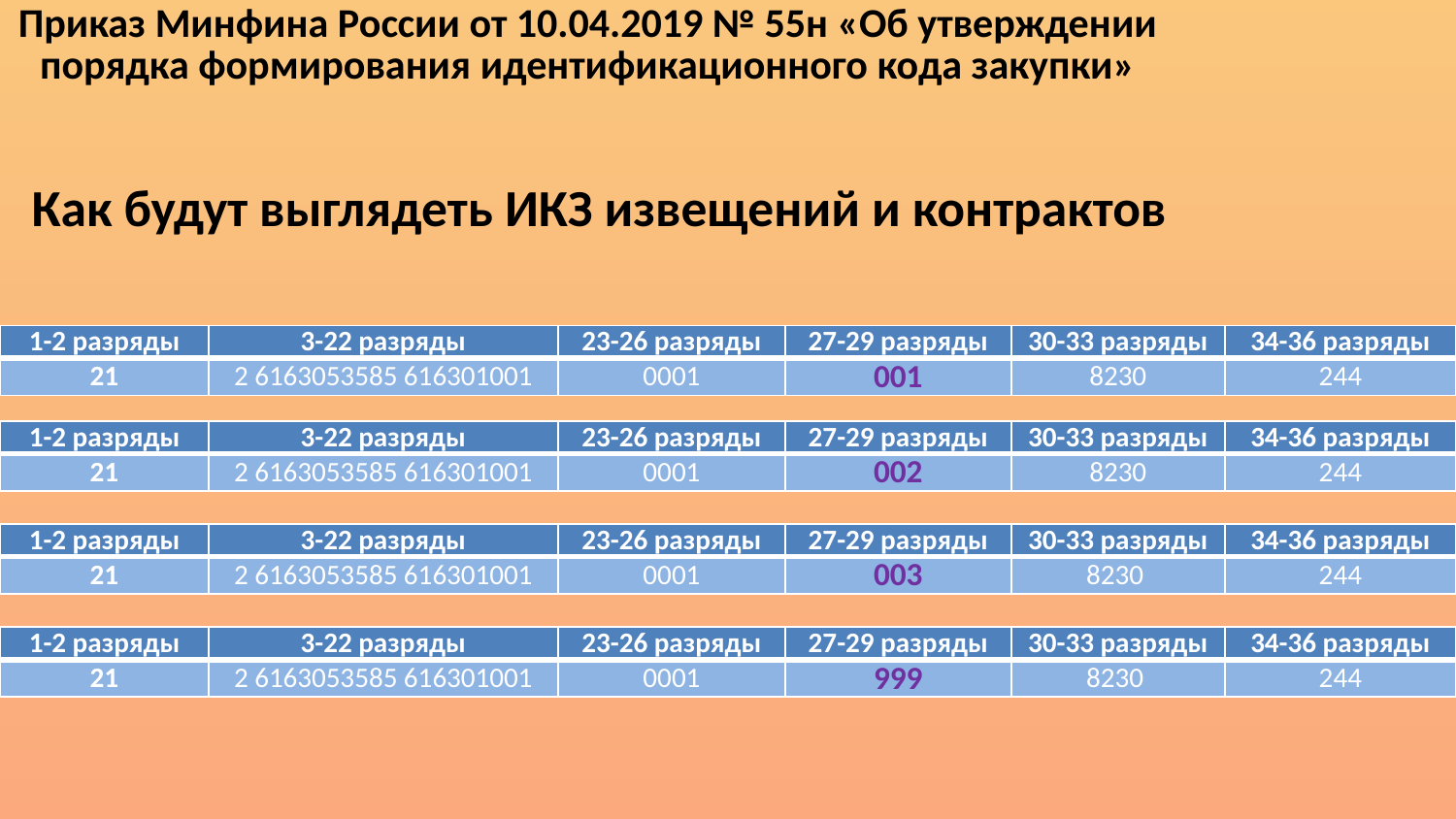

Приказ Минфина России от 10.04.2019 № 55н «Об утверждении порядка формирования идентификационного кода закупки»

Как будут выглядеть ИКЗ извещений и контрактов

| 1-2 разряды | 3-22 разряды | 23-26 разряды | 27-29 разряды | 30-33 разряды | 34-36 разряды |
| --- | --- | --- | --- | --- | --- |
| 21 | 2 6163053585 616301001 | 0001 | 001 | 8230 | 244 |
| 1-2 разряды | 3-22 разряды | 23-26 разряды | 27-29 разряды | 30-33 разряды | 34-36 разряды |
| --- | --- | --- | --- | --- | --- |
| 21 | 2 6163053585 616301001 | 0001 | 002 | 8230 | 244 |
| 1-2 разряды | 3-22 разряды | 23-26 разряды | 27-29 разряды | 30-33 разряды | 34-36 разряды |
| --- | --- | --- | --- | --- | --- |
| 21 | 2 6163053585 616301001 | 0001 | 003 | 8230 | 244 |
| 1-2 разряды | 3-22 разряды | 23-26 разряды | 27-29 разряды | 30-33 разряды | 34-36 разряды |
| --- | --- | --- | --- | --- | --- |
| 21 | 2 6163053585 616301001 | 0001 | 999 | 8230 | 244 |